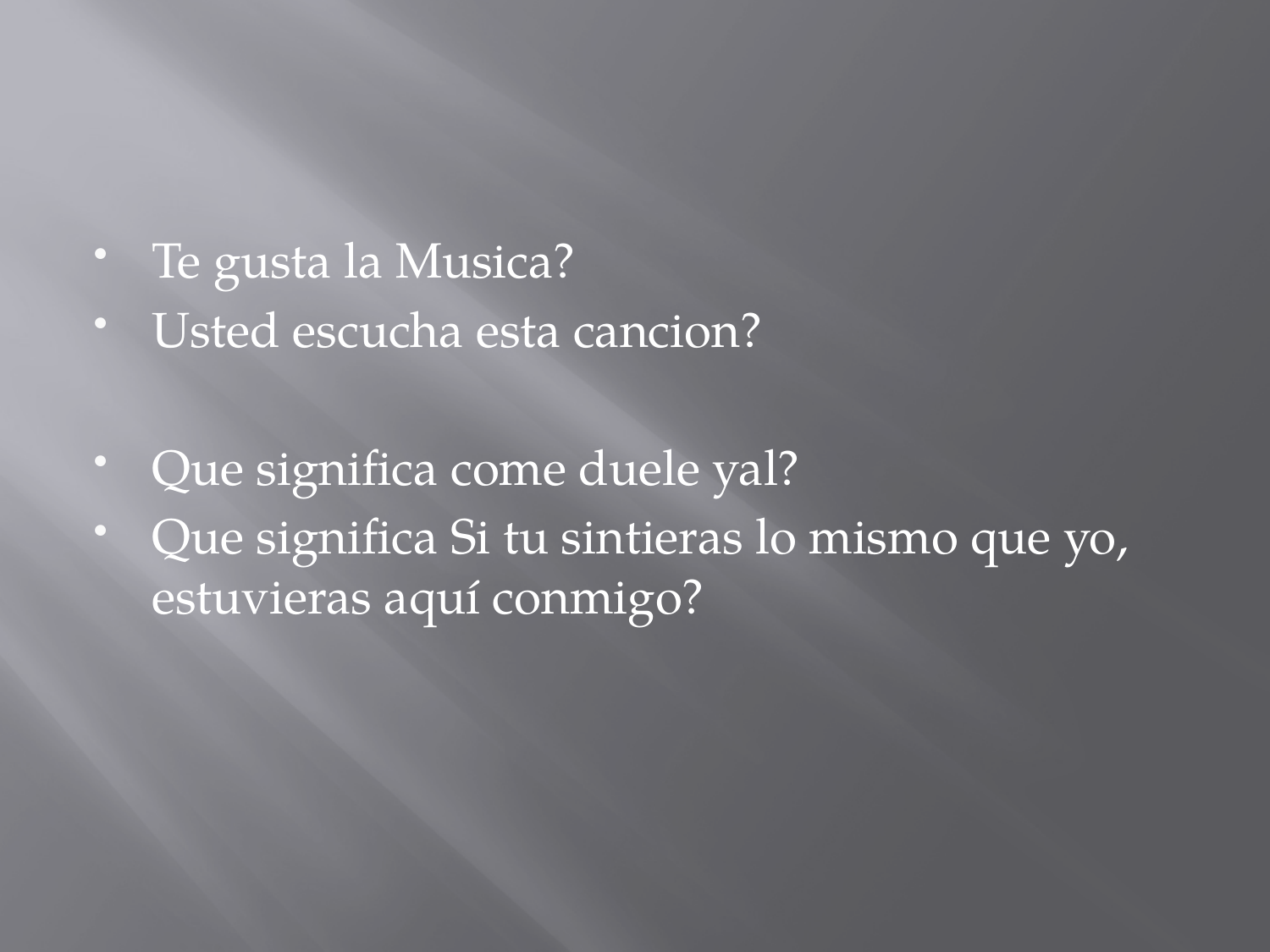

Te gusta la Musica?
Usted escucha esta cancion?

Que significa come duele yal?
Que significa Si tu sintieras lo mismo que yo, estuvieras aquí conmigo?